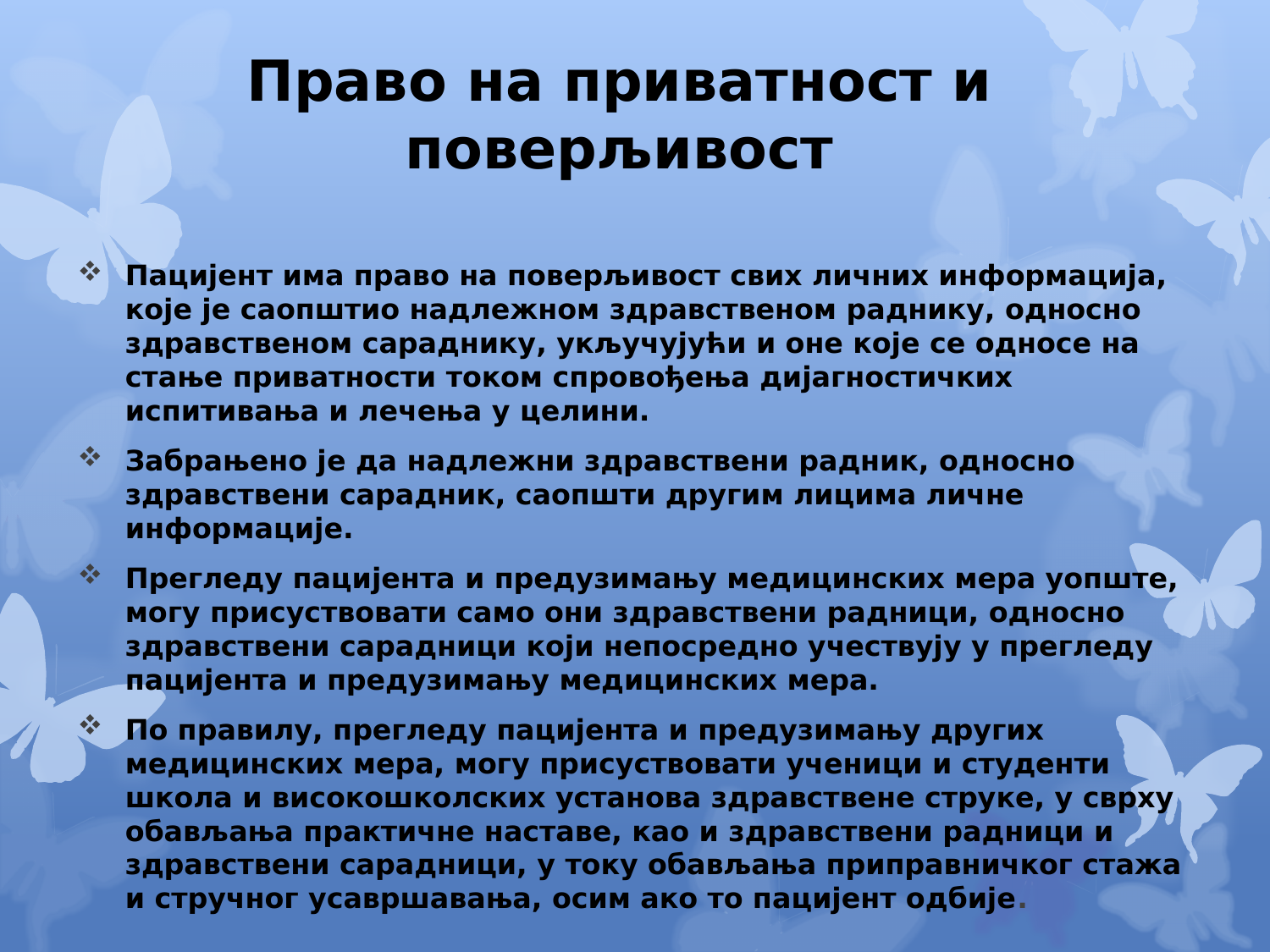

# Право на приватност и поверљивост
Пацијент има право на поверљивост свих личних информација, које је саопштио надлежном здравственом раднику, односно здравственом сараднику, укључујући и оне које се односе на стање приватности током спровођења дијагностичких испитивања и лечења у целини.
Забрањено је да надлежни здравствени радник, односно здравствени сарадник, саопшти другим лицима личне информације.
Прегледу пацијента и предузимању медицинских мера уопште, могу присуствовати само они здравствени радници, односно здравствени сарадници који непосредно учествују у прегледу пацијента и предузимању медицинских мера.
По правилу, прегледу пацијента и предузимању других медицинских мера, могу присуствовати ученици и студенти школа и високошколских установа здравствене струке, у сврху обављања практичне наставе, као и здравствени радници и здравствени сарадници, у току обављања приправничког стажа и стручног усавршавања, осим ако то пацијент одбије.